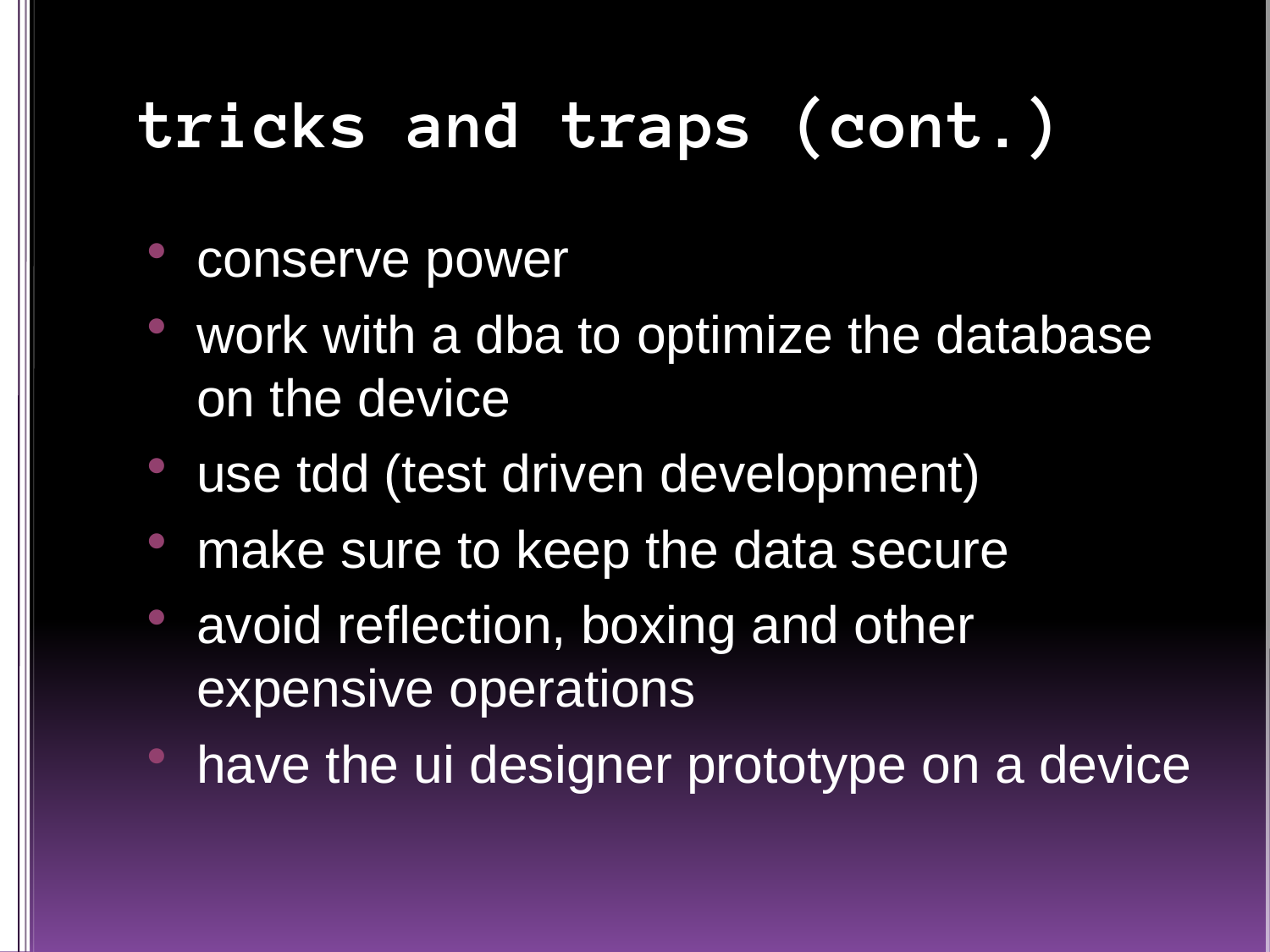

# tricks and traps (cont.)
conserve power
work with a dba to optimize the database on the device
use tdd (test driven development)
make sure to keep the data secure
avoid reflection, boxing and other expensive operations
have the ui designer prototype on a device